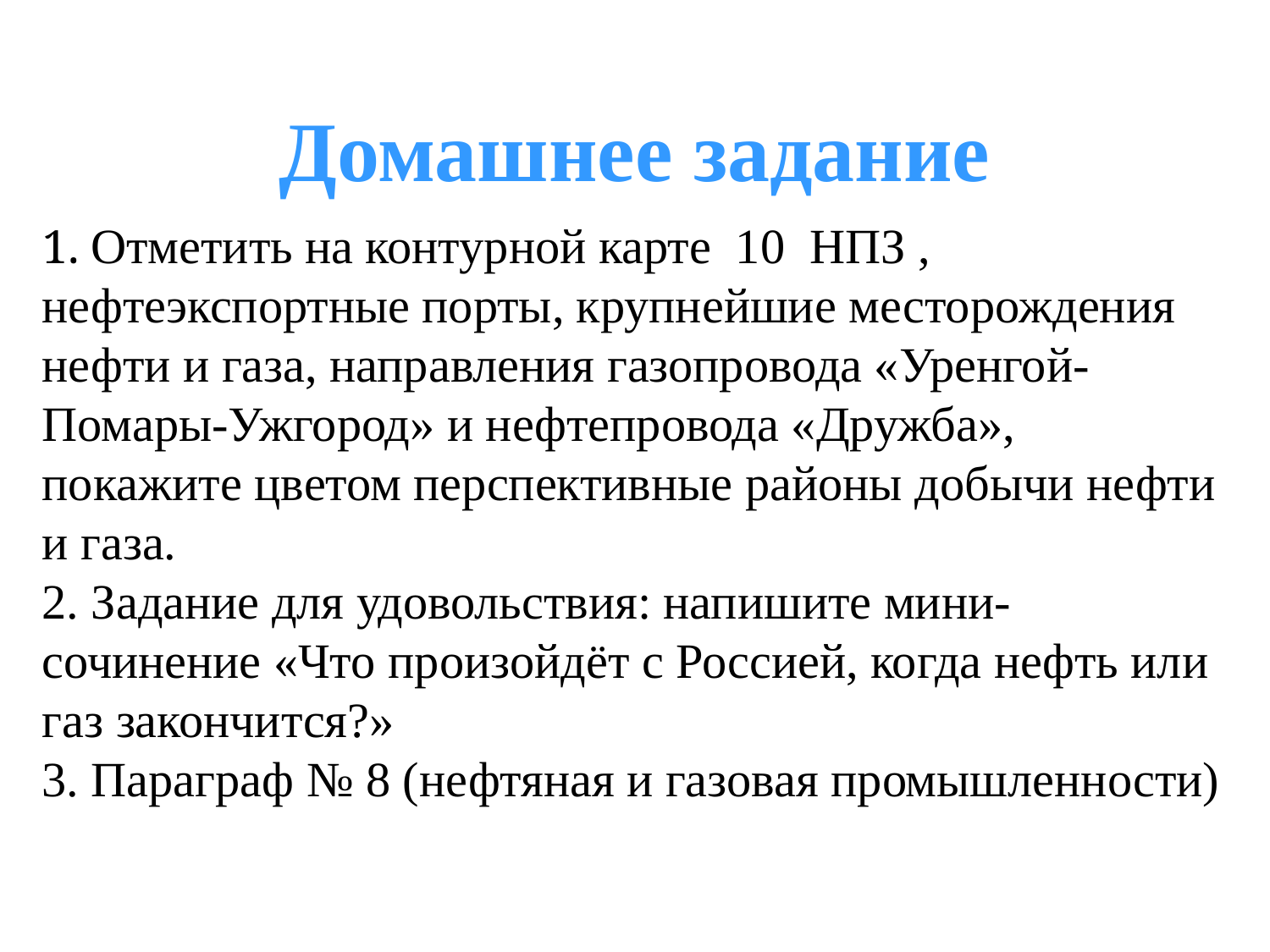

Домашнее задание
1. Отметить на контурной карте  10  НПЗ , нефтеэкспортные порты, крупнейшие месторождения нефти и газа, направления газопровода «Уренгой-Помары-Ужгород» и нефтепровода «Дружба», покажите цветом перспективные районы добычи нефти и газа.
2. Задание для удовольствия: напишите мини-сочинение «Что произойдёт с Россией, когда нефть или газ закончится?»
3. Параграф № 8 (нефтяная и газовая промышленности)